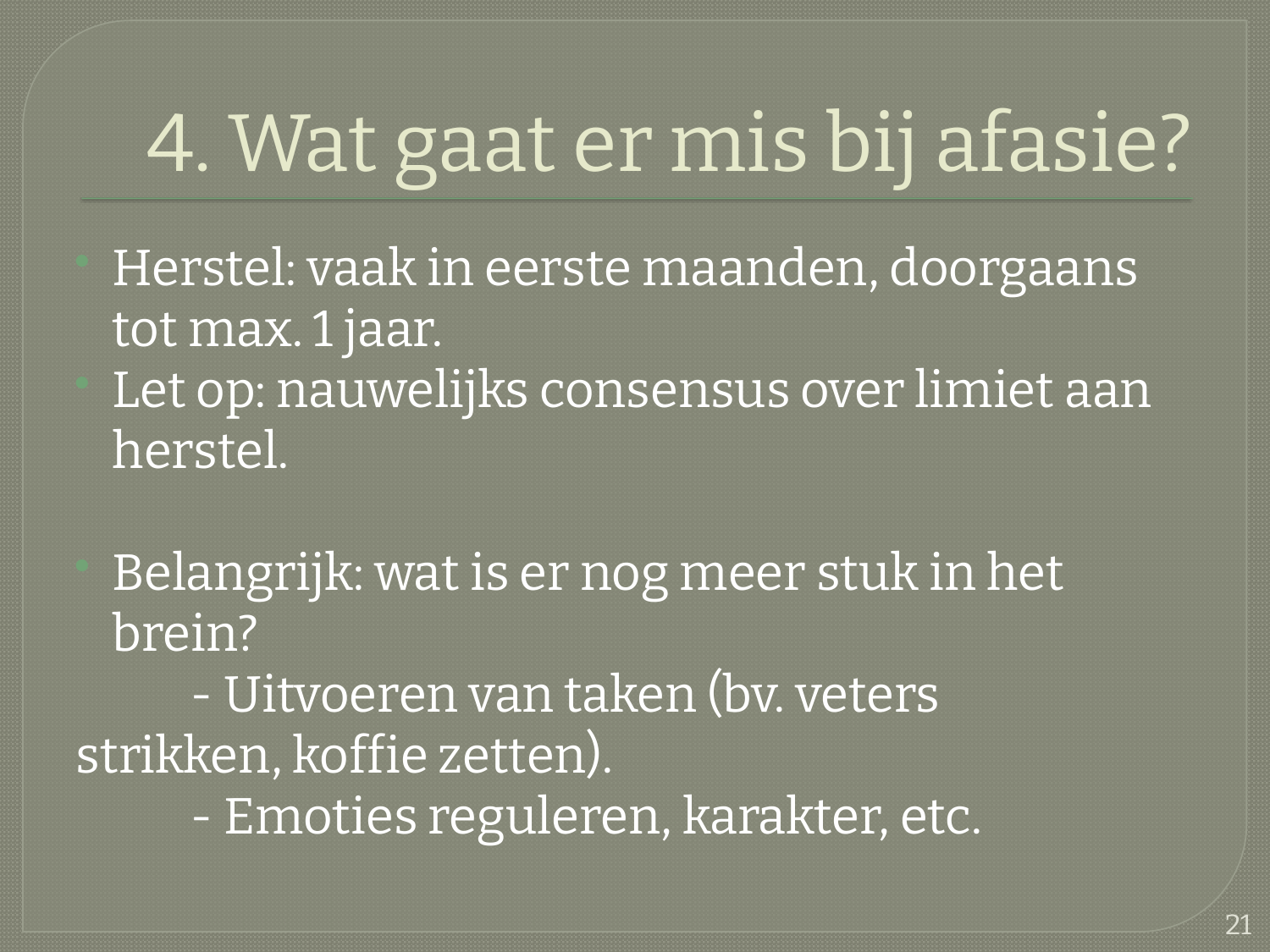

# 4. Wat gaat er mis bij afasie?
Herstel: vaak in eerste maanden, doorgaans tot max. 1 jaar.
Let op: nauwelijks consensus over limiet aan herstel.

Belangrijk: wat is er nog meer stuk in het brein?
	- Uitvoeren van taken (bv. veters 	strikken, koffie zetten).
	- Emoties reguleren, karakter, etc.
21